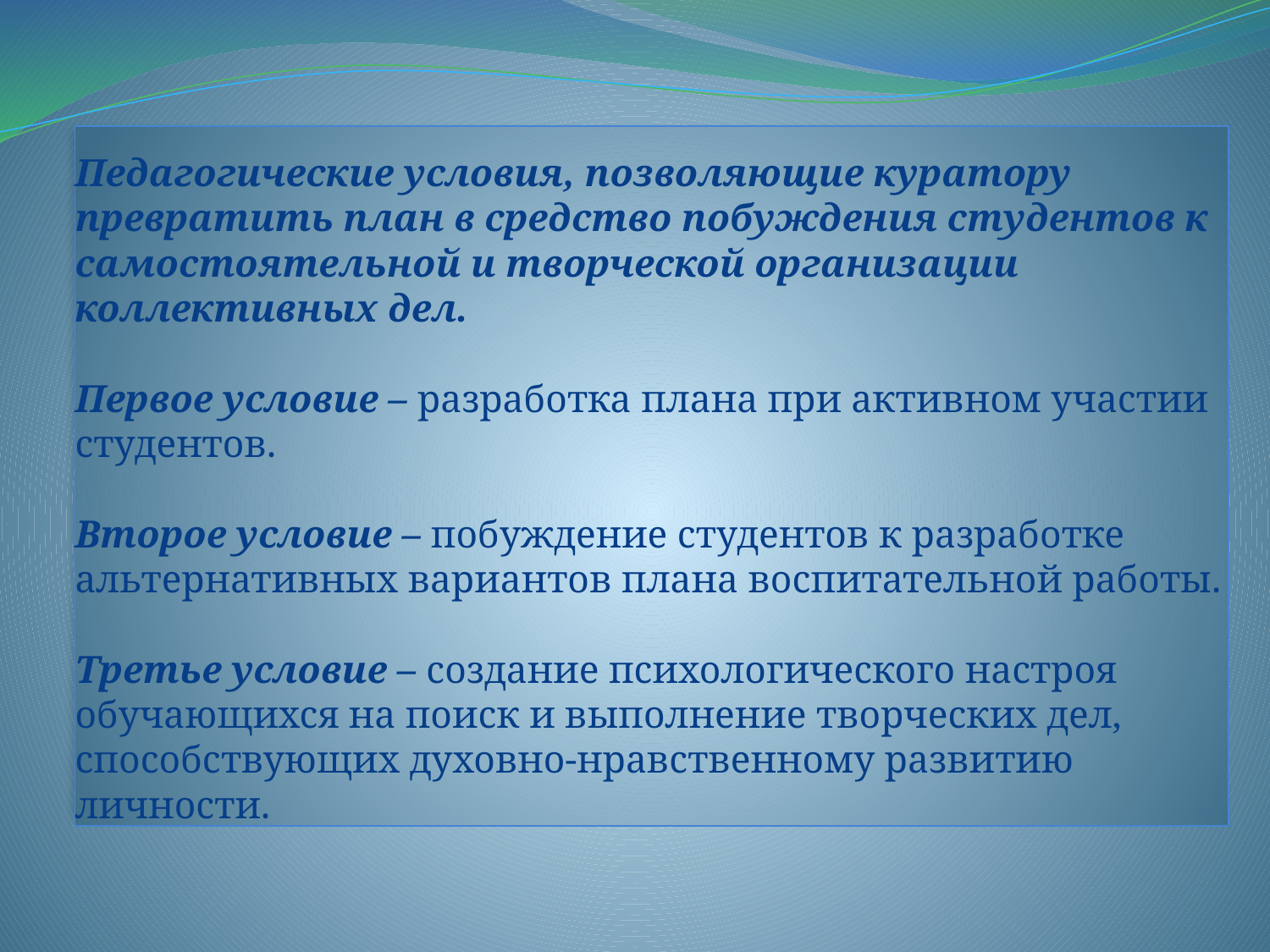

# Педагогические условия, позволяющие куратору превратить план в средство побуждения студентов к самостоятельной и творческой организации коллективных дел. Первое условие – разработка плана при активном участии студентов. Второе условие – побуждение студентов к разработке альтернативных вариантов плана воспитательной работы. Третье условие – создание психологического настроя обучающихся на поиск и выполнение творческих дел, способствующих духовно-нравственному развитию личности.